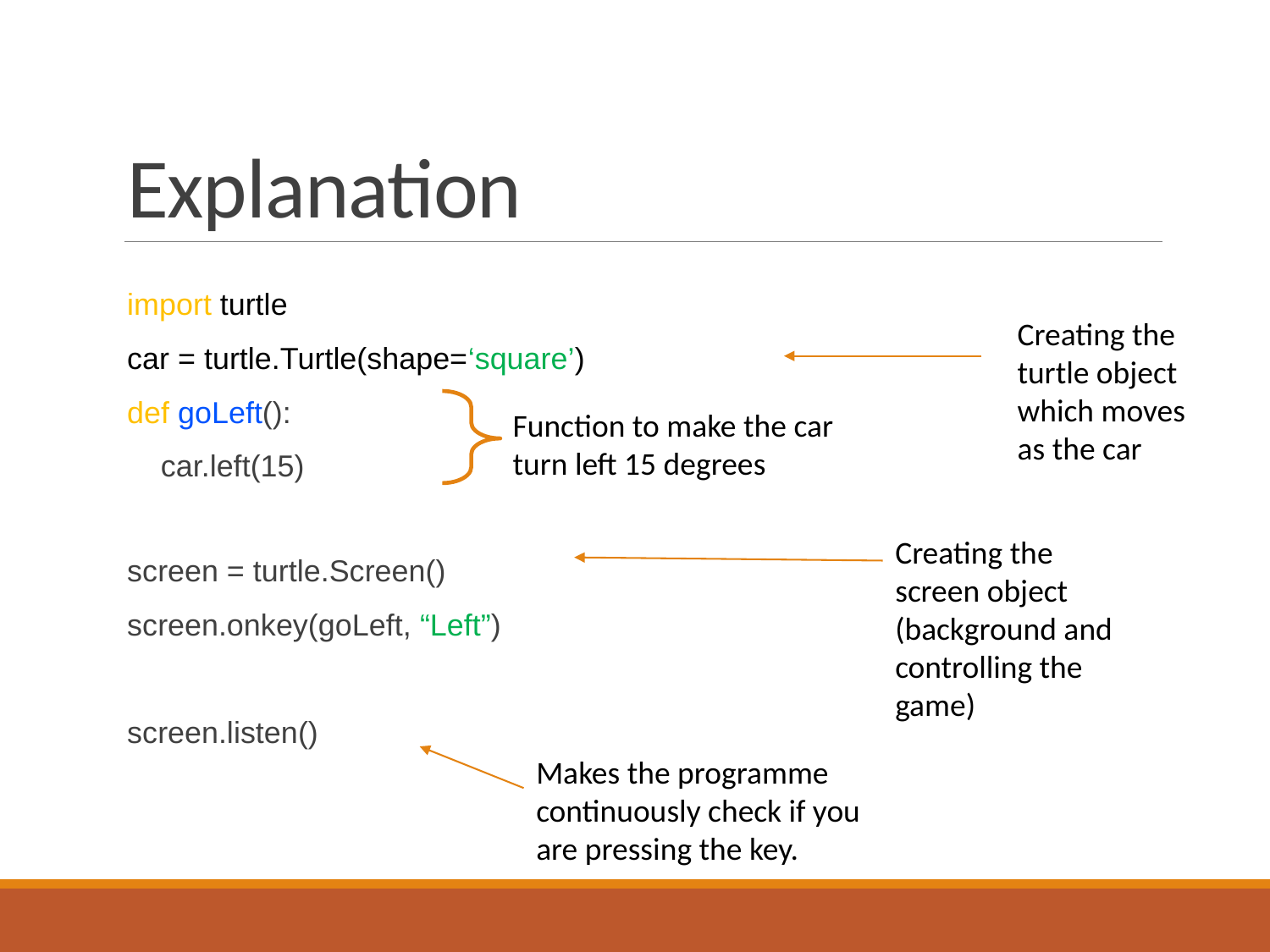

# Explanation
import turtle
car = turtle.Turtle(shape=‘square’)
def goLeft():
    car.left(15)

screen = turtle.Screen()
screen.onkey(goLeft, “Left”)

screen.listen()

Creating the turtle object which moves as the car

Function to make the car turn left 15 degrees
Creating the screen object (background and controlling the game)
Makes the programme continuously check if you are pressing the key.